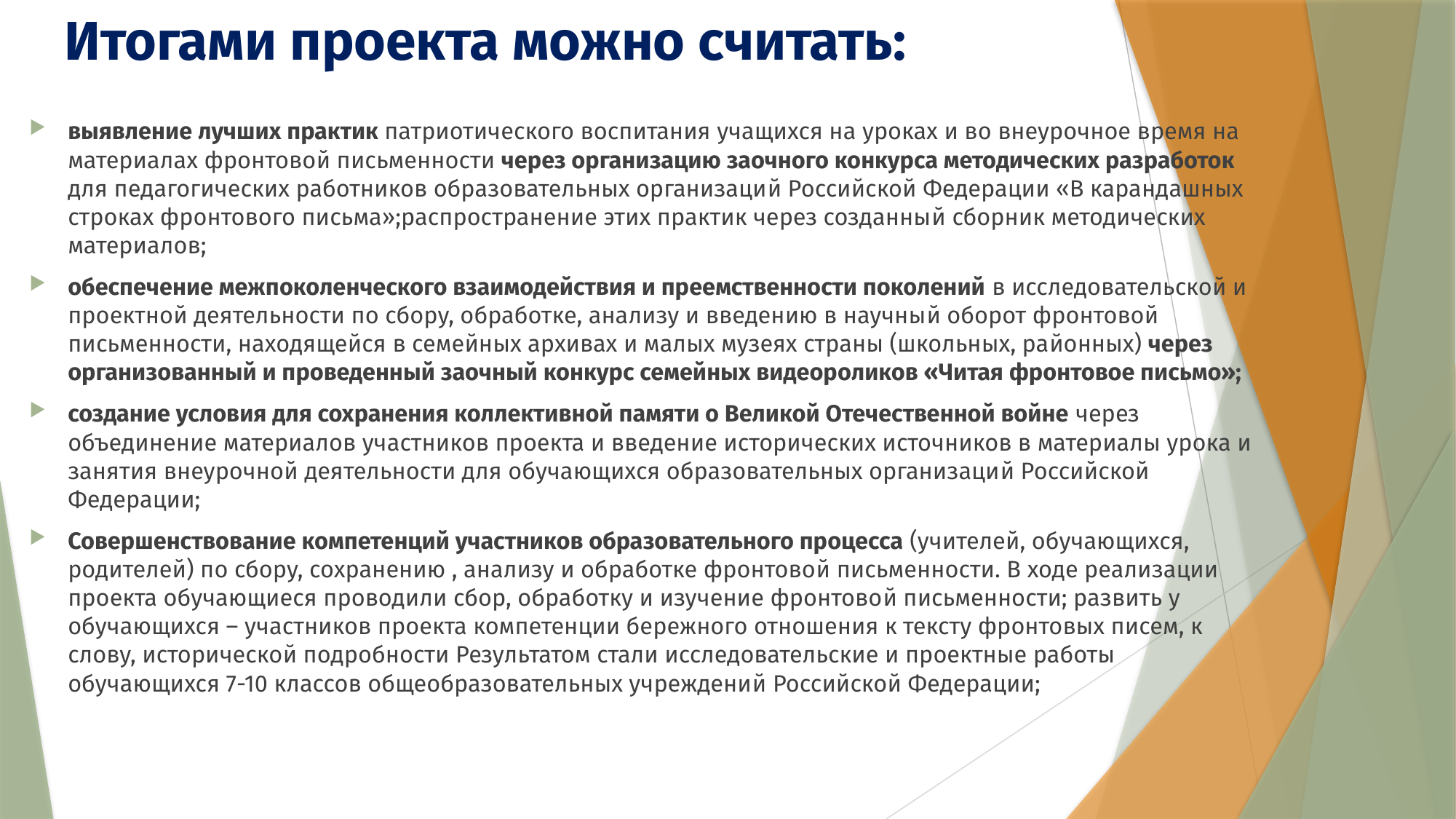

# Итогами проекта можно считать:
выявление лучших практик патриотического воспитания учащихся на уроках и во внеурочное время на материалах фронтовой письменности через организацию заочного конкурса методических разработок для педагогических работников образовательных организаций Российской Федерации «В карандашных строках фронтового письма»;распространение этих практик через созданный сборник методических материалов;
обеспечение межпоколенческого взаимодействия и преемственности поколений в исследовательской и проектной деятельности по сбору, обработке, анализу и введению в научный оборот фронтовой письменности, находящейся в семейных архивах и малых музеях страны (школьных, районных) через организованный и проведенный заочный конкурс семейных видеороликов «Читая фронтовое письмо»;
создание условия для сохранения коллективной памяти о Великой Отечественной войне через объединение материалов участников проекта и введение исторических источников в материалы урока и занятия внеурочной деятельности для обучающихся образовательных организаций Российской Федерации;
Совершенствование компетенций участников образовательного процесса (учителей, обучающихся, родителей) по сбору, сохранению , анализу и обработке фронтовой письменности. В ходе реализации проекта обучающиеся проводили сбор, обработку и изучение фронтовой письменности; развить у обучающихся – участников проекта компетенции бережного отношения к тексту фронтовых писем, к слову, исторической подробности Результатом стали исследовательские и проектные работы обучающихся 7-10 классов общеобразовательных учреждений Российской Федерации;